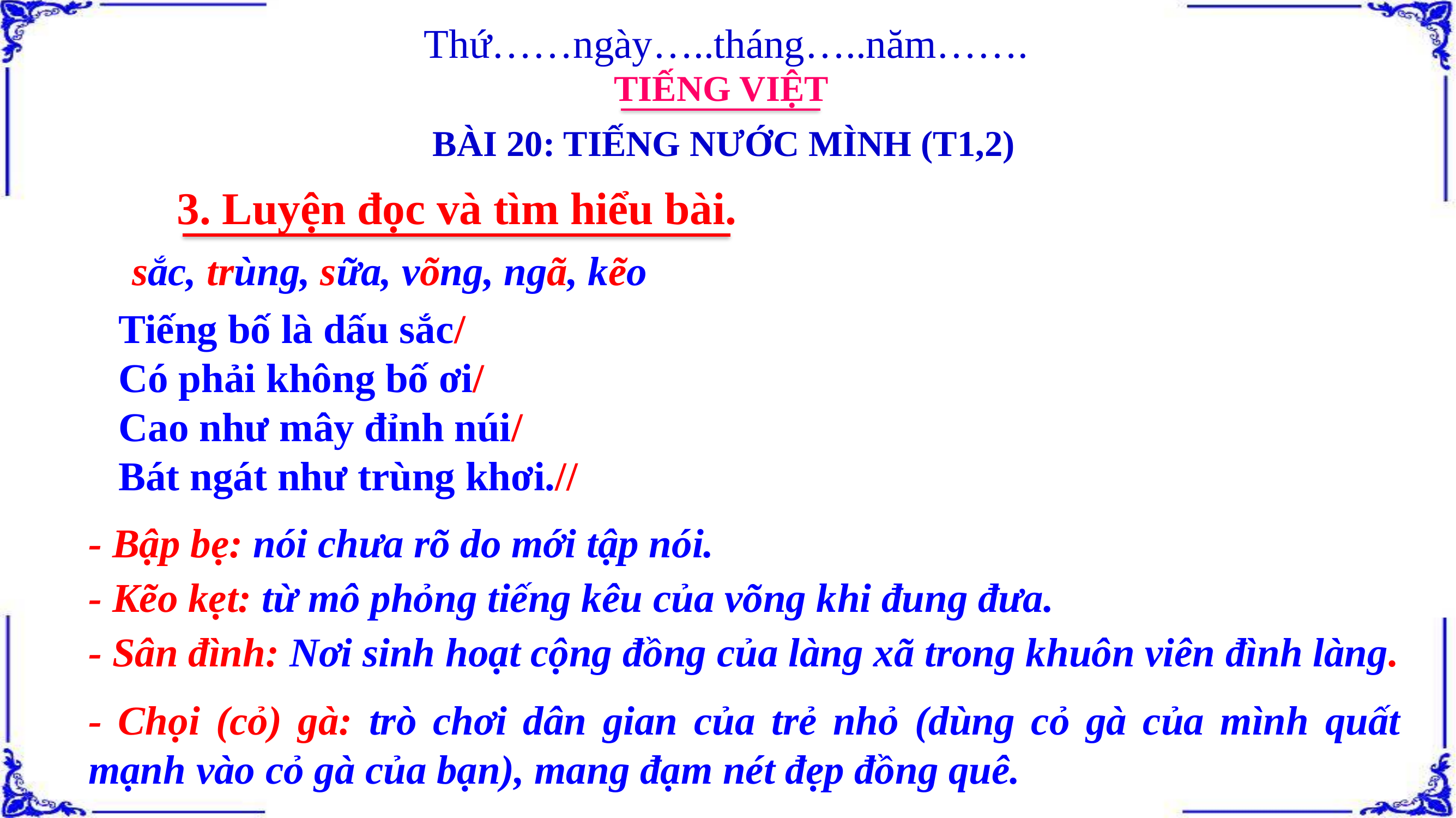

Thứ……ngày…..tháng…..năm…….
TIẾNG VIỆT
BÀI 20: TIẾNG NƯỚC MÌNH (T1,2)
3. Luyện đọc và tìm hiểu bài.
sắc, trùng, sữa, võng, ngã, kẽo
Tiếng bố là dấu sắc/
Có phải không bố ơi/
Cao như mây đỉnh núi/
Bát ngát như trùng khơi.//
- Bập bẹ: nói chưa rõ do mới tập nói.
- Kẽo kẹt: từ mô phỏng tiếng kêu của võng khi đung đưa.
- Sân đình: Nơi sinh hoạt cộng đồng của làng xã trong khuôn viên đình làng.
- Chọi (cỏ) gà: trò chơi dân gian của trẻ nhỏ (dùng cỏ gà của mình quất mạnh vào cỏ gà của bạn), mang đạm nét đẹp đồng quê.